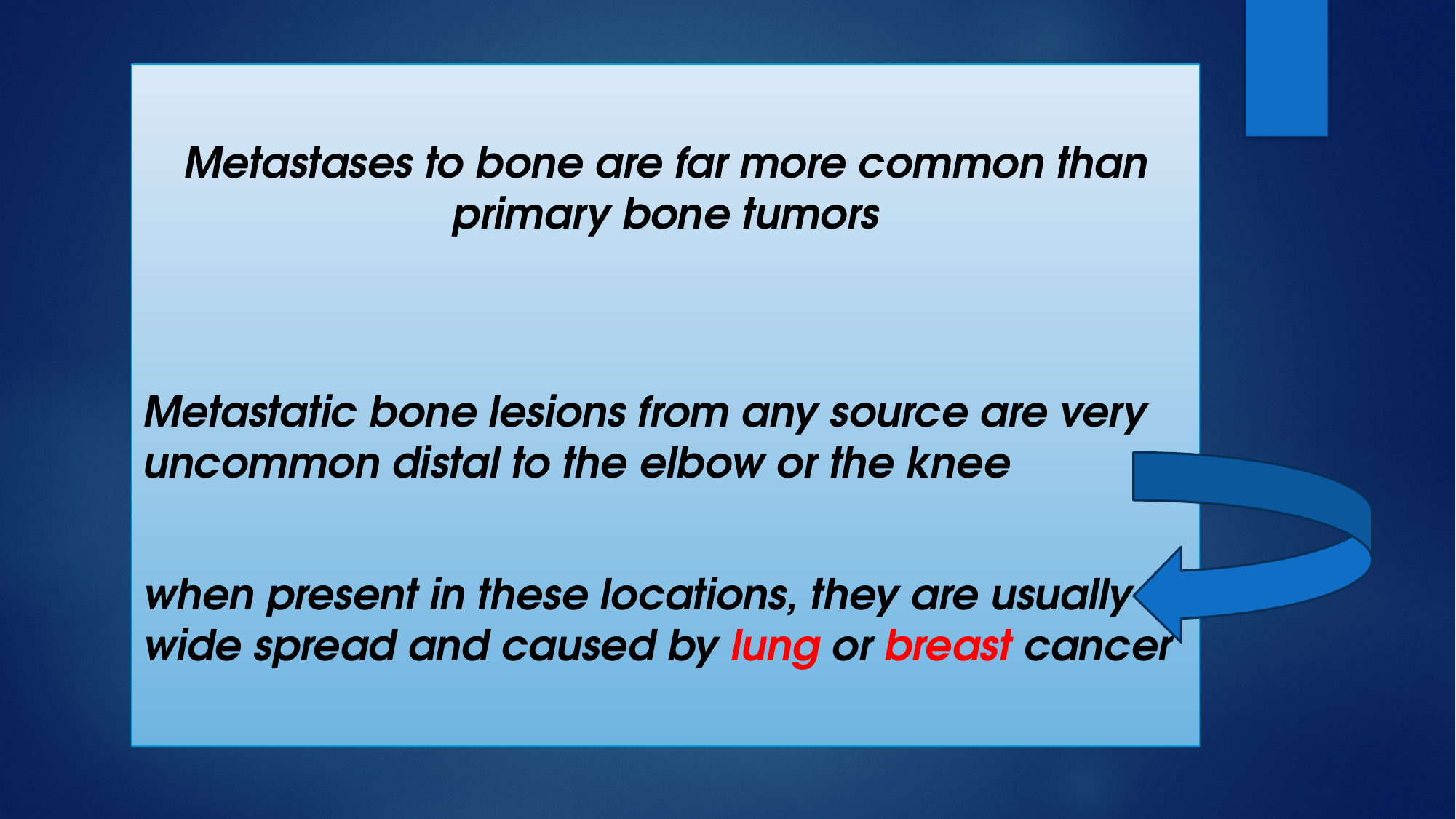

Metastases to bone are far more common than primary bone tumors

Metastatic bone lesions from any source are very uncommon distal to the elbow or the knee

when present in these locations, they are usually wide spread and caused by lung or breast cancer